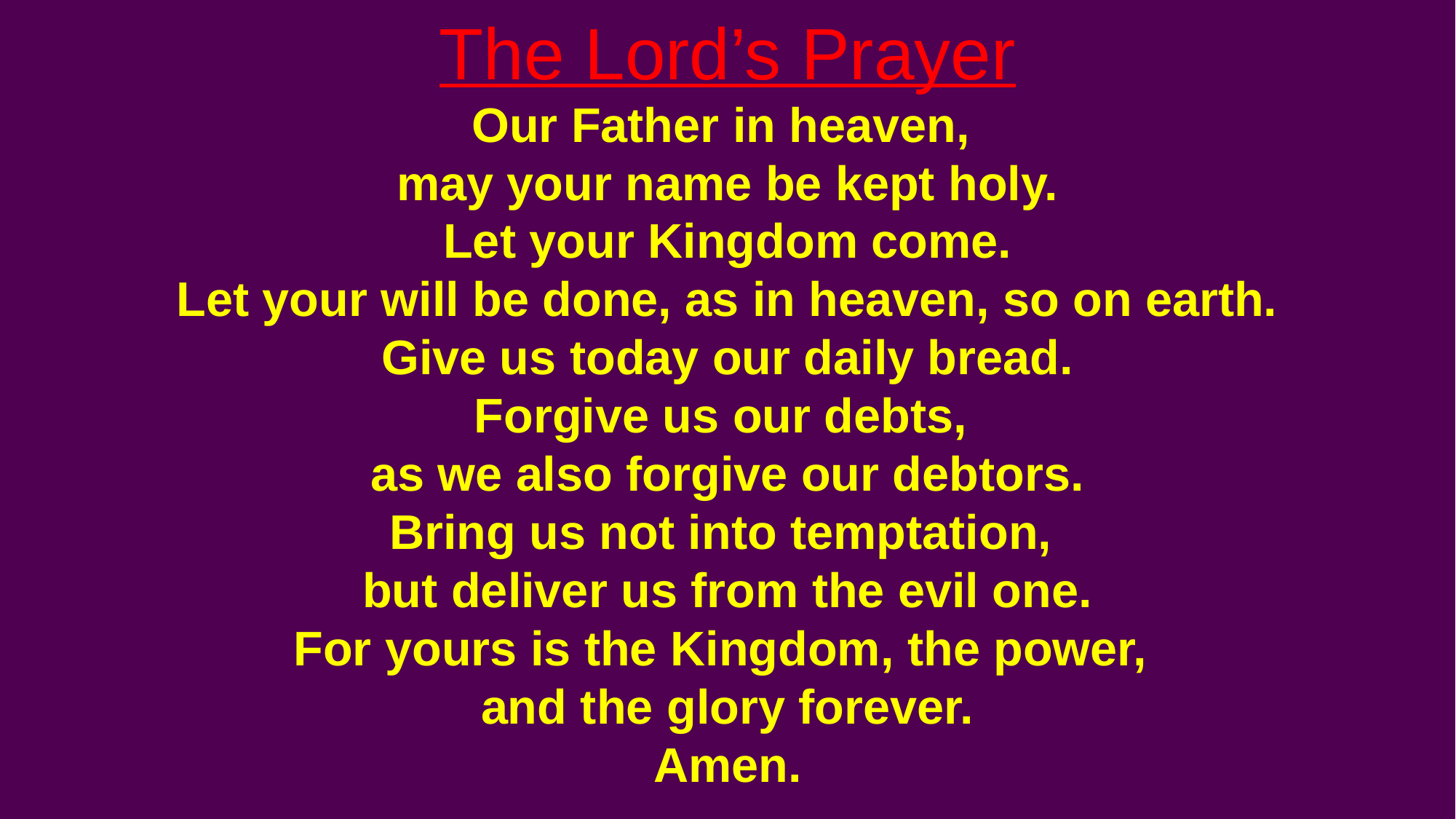

The Lord’s Prayer
Our Father in heaven,
may your name be kept holy.
Let your Kingdom come.
Let your will be done, as in heaven, so on earth.
Give us today our daily bread.
Forgive us our debts,
as we also forgive our debtors.
Bring us not into temptation,
but deliver us from the evil one.
For yours is the Kingdom, the power,
and the glory forever.
Amen.